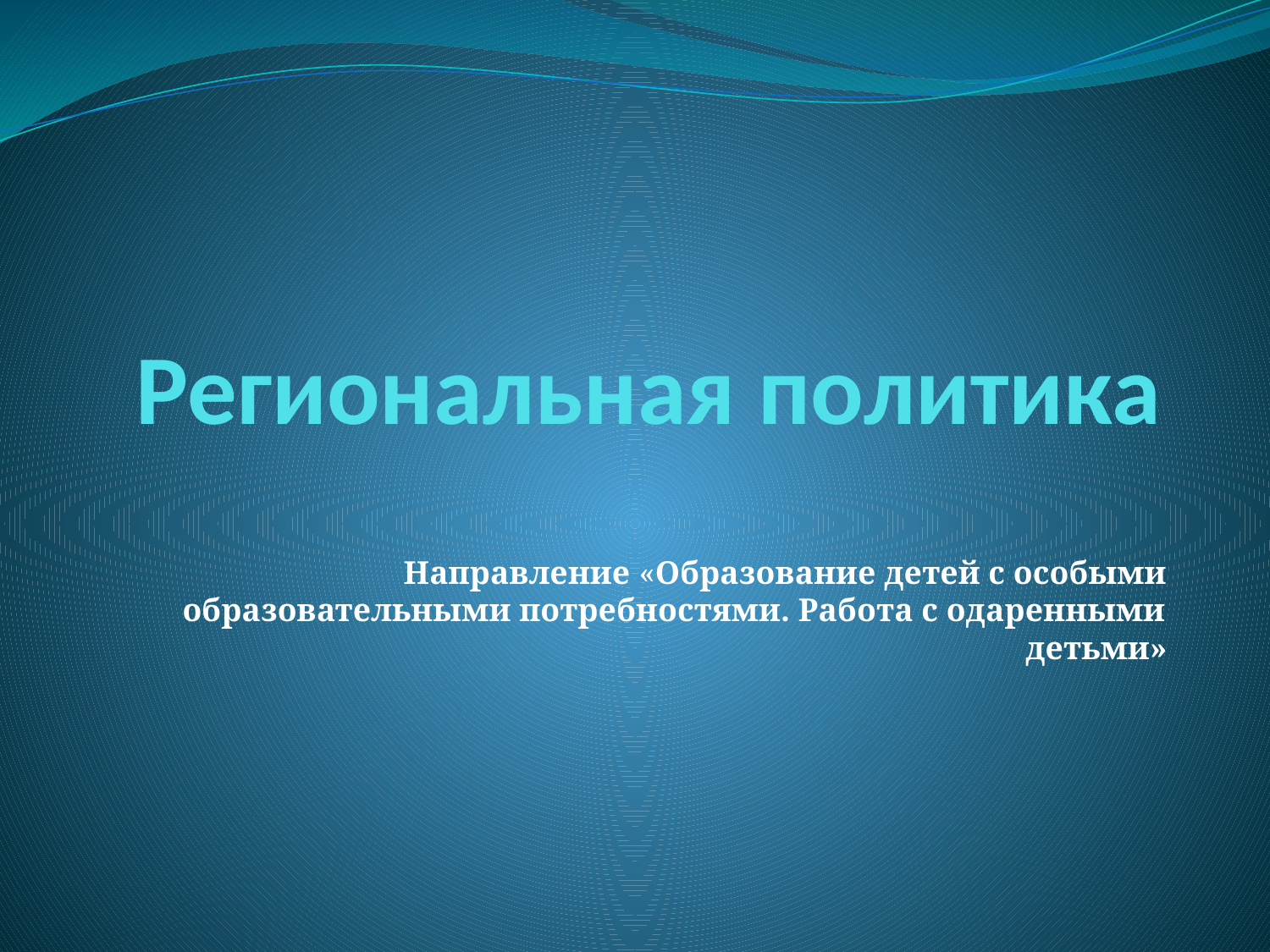

# Региональная политика
Направление «Образование детей с особыми образовательными потребностями. Работа с одаренными детьми»